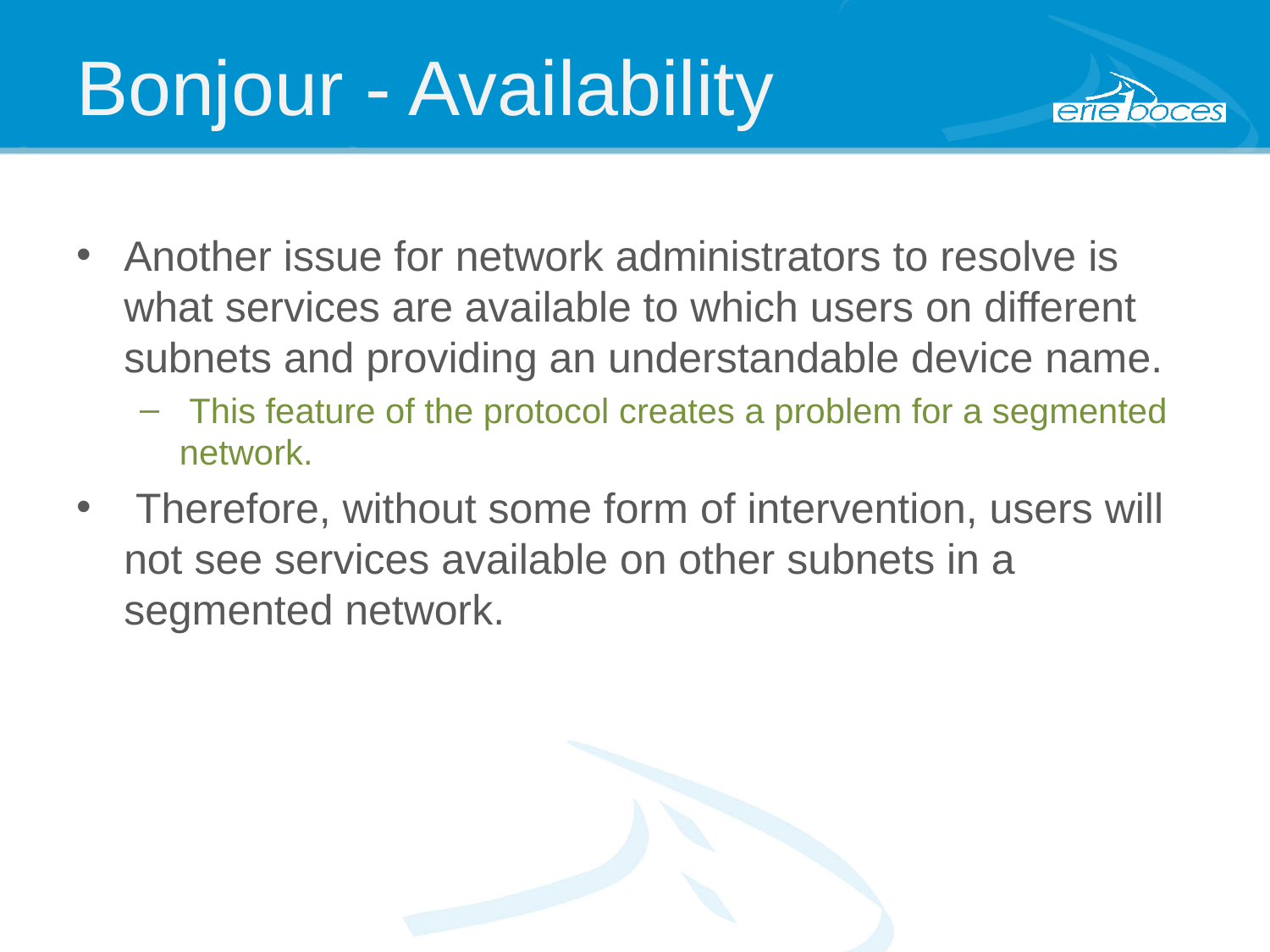

# Bonjour - Availability
Another issue for network administrators to resolve is what services are available to which users on different subnets and providing an understandable device name.
 This feature of the protocol creates a problem for a segmented network.
 Therefore, without some form of intervention, users will not see services available on other subnets in a segmented network.